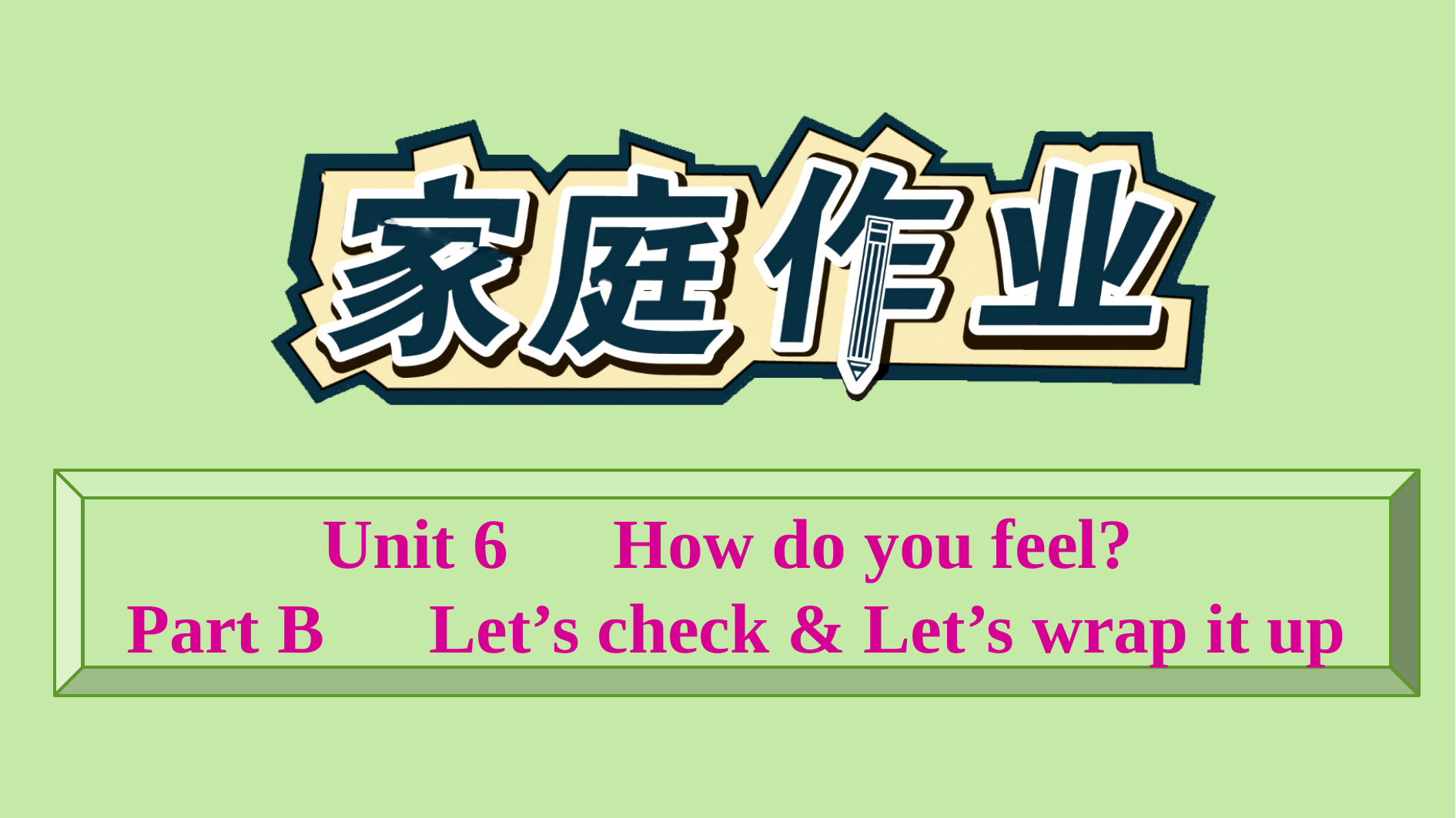

Unit 6　How do you feel?
Part B　Let’s check & Let’s wrap it up